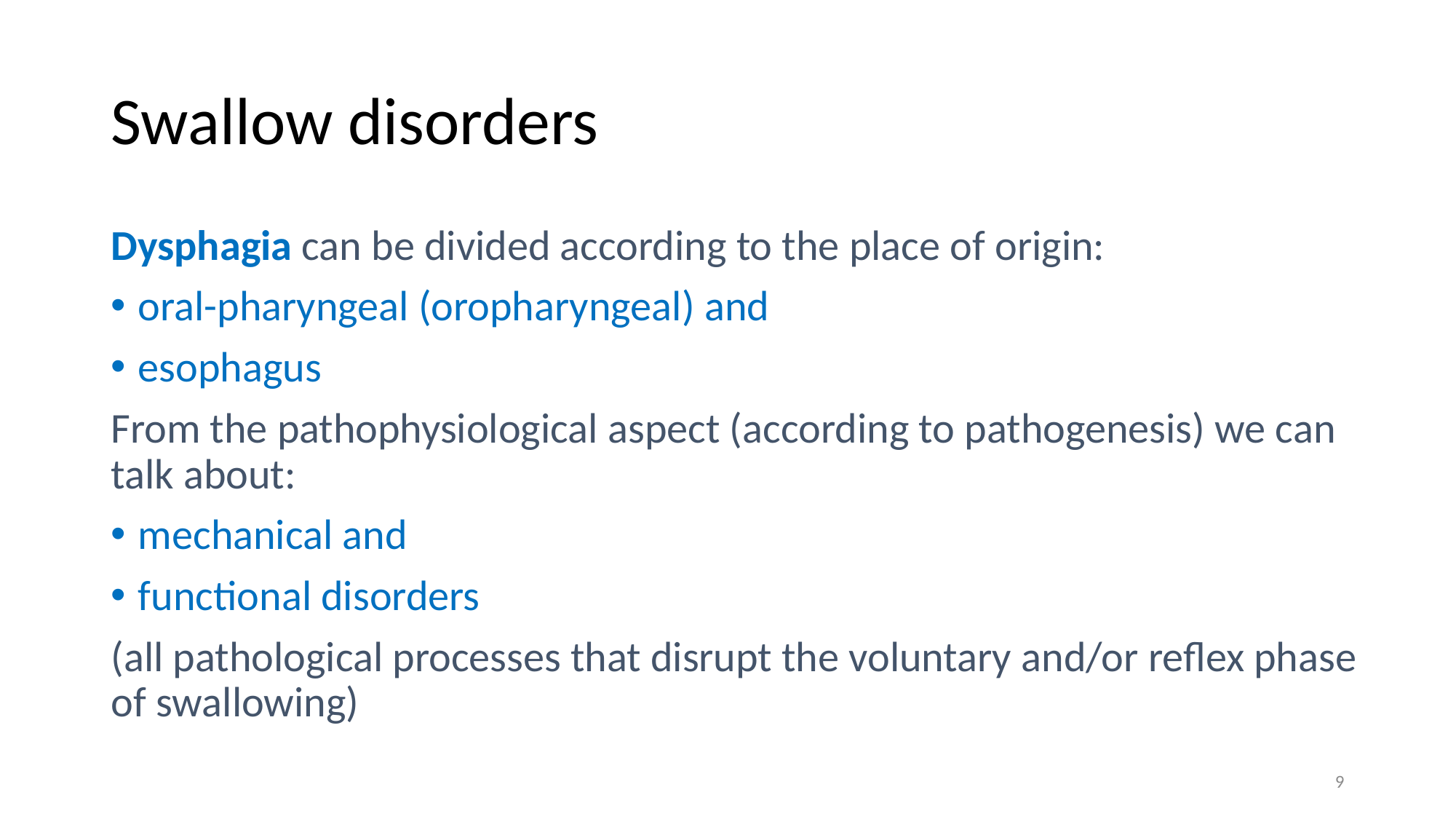

# Swallow disorders
Dysphagia can be divided according to the place of origin:
oral-pharyngeal (oropharyngeal) and
esophagus
From the pathophysiological aspect (according to pathogenesis) we can talk about:
mechanical and
functional disorders
(all pathological processes that disrupt the voluntary and/or reflex phase of swallowing)
9